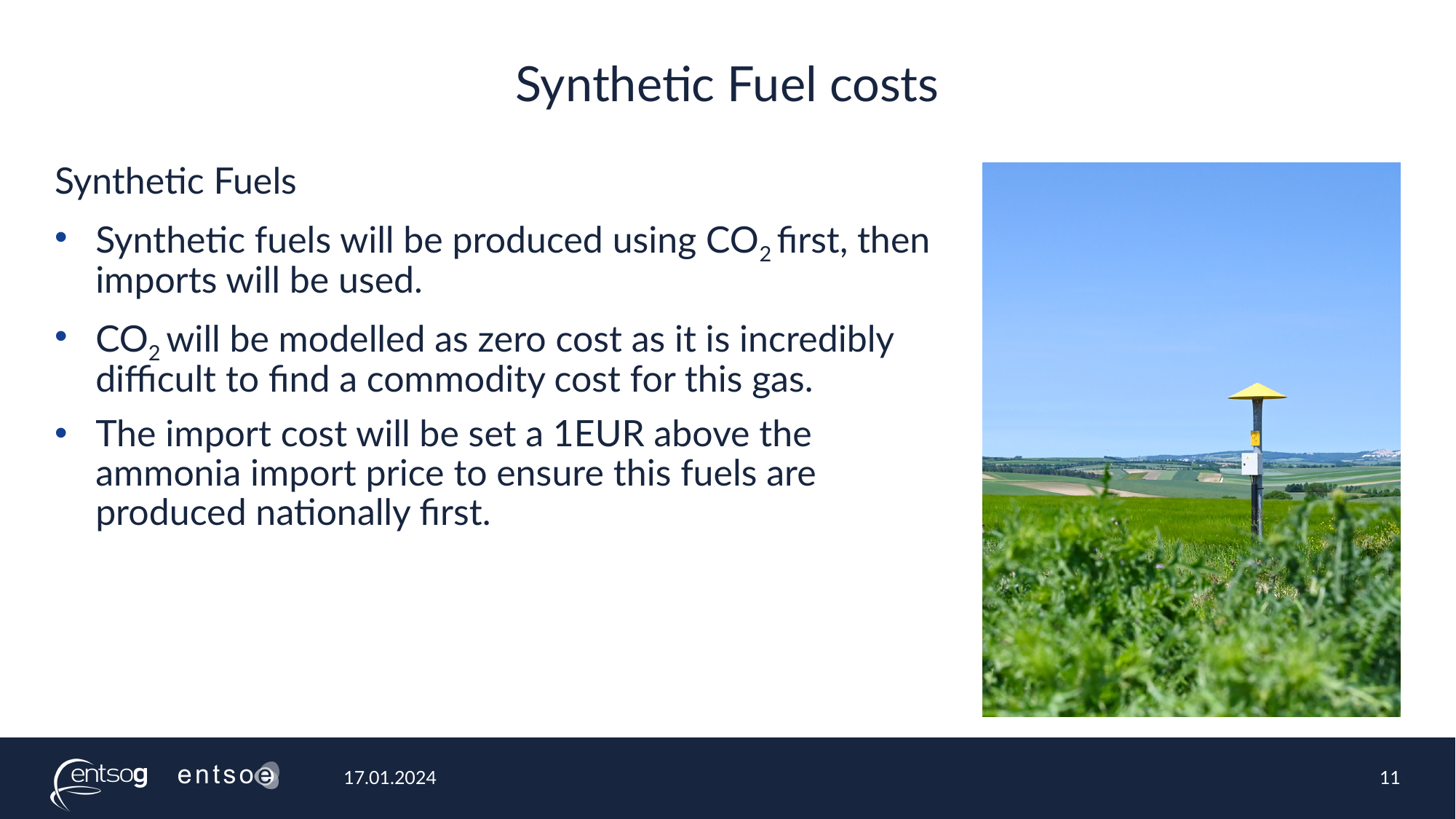

# Synthetic Fuel costs
Synthetic Fuels
Synthetic fuels will be produced using CO2 first, then imports will be used.
CO2 will be modelled as zero cost as it is incredibly difficult to find a commodity cost for this gas.
The import cost will be set a 1EUR above the ammonia import price to ensure this fuels are produced nationally first.

17.01.2024

11